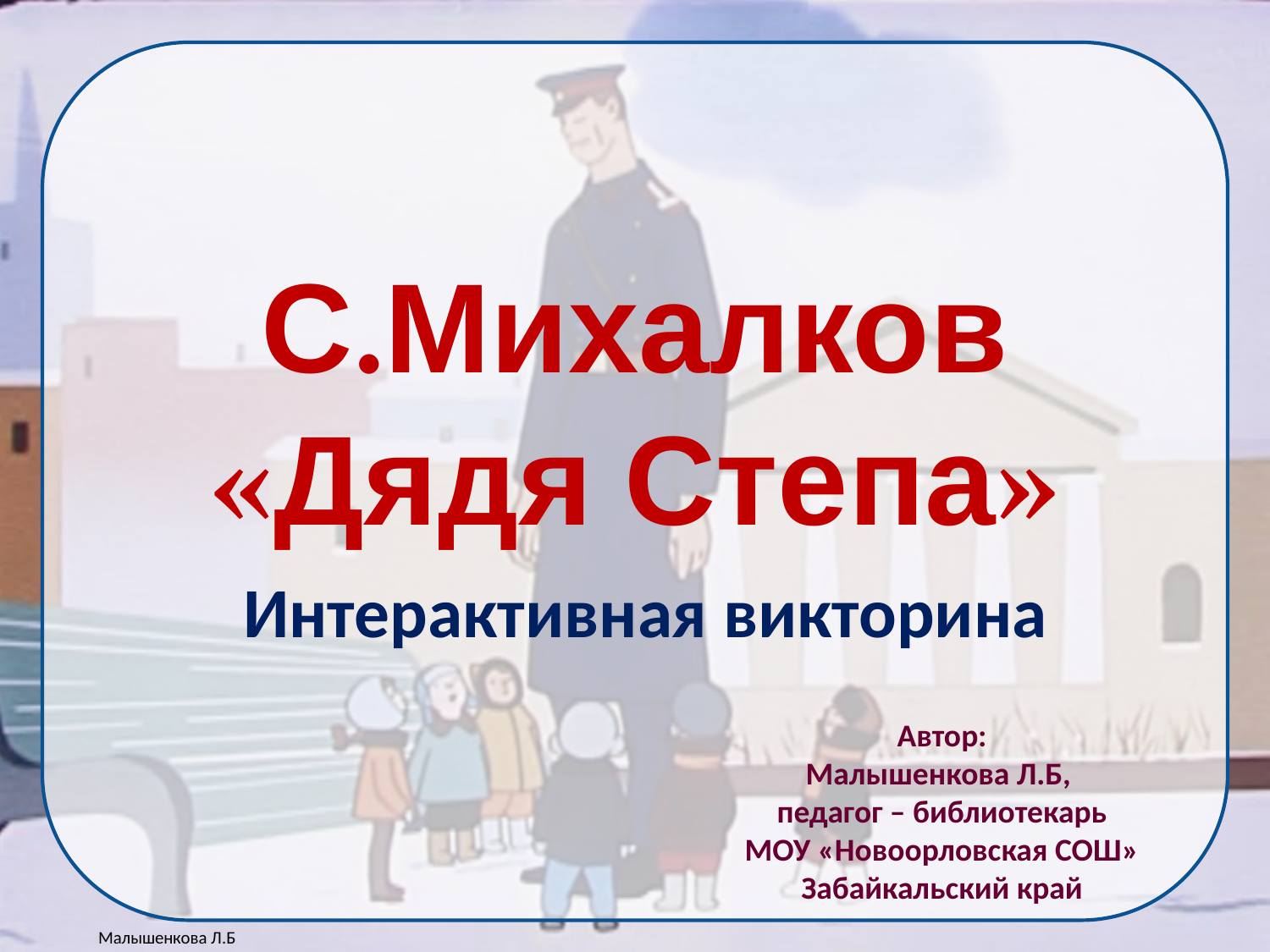

# С.Михалков «Дядя Степа»
Интерактивная викторина
Автор:
Малышенкова Л.Б,
педагог – библиотекарь
МОУ «Новоорловская СОШ»
Забайкальский край